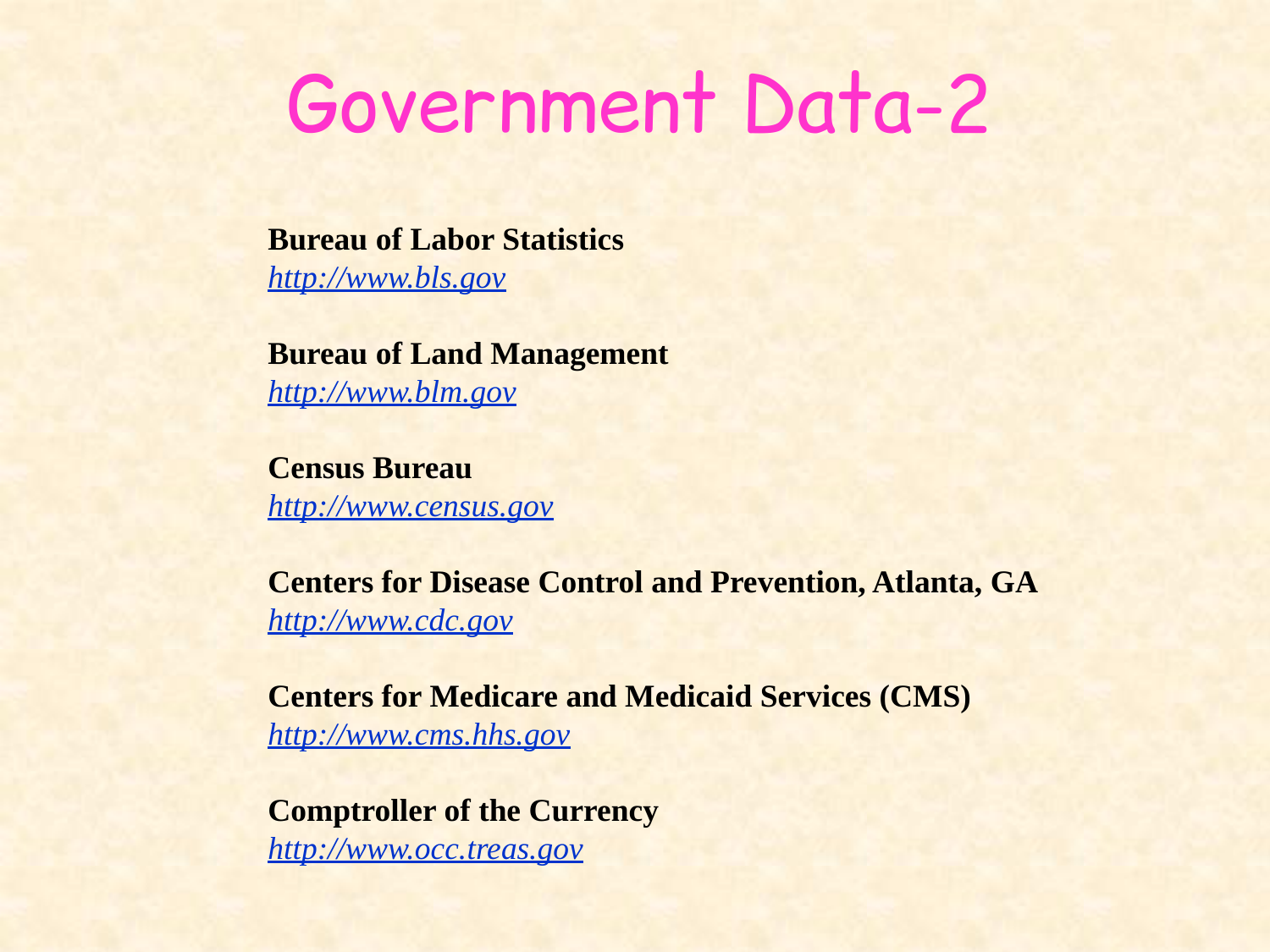

# Government Data-2
Bureau of Labor Statistics
http://www.bls.gov

Bureau of Land Management
http://www.blm.gov

Census Bureau
http://www.census.gov

Centers for Disease Control and Prevention, Atlanta, GA
http://www.cdc.gov

Centers for Medicare and Medicaid Services (CMS)
http://www.cms.hhs.gov

Comptroller of the Currency
http://www.occ.treas.gov